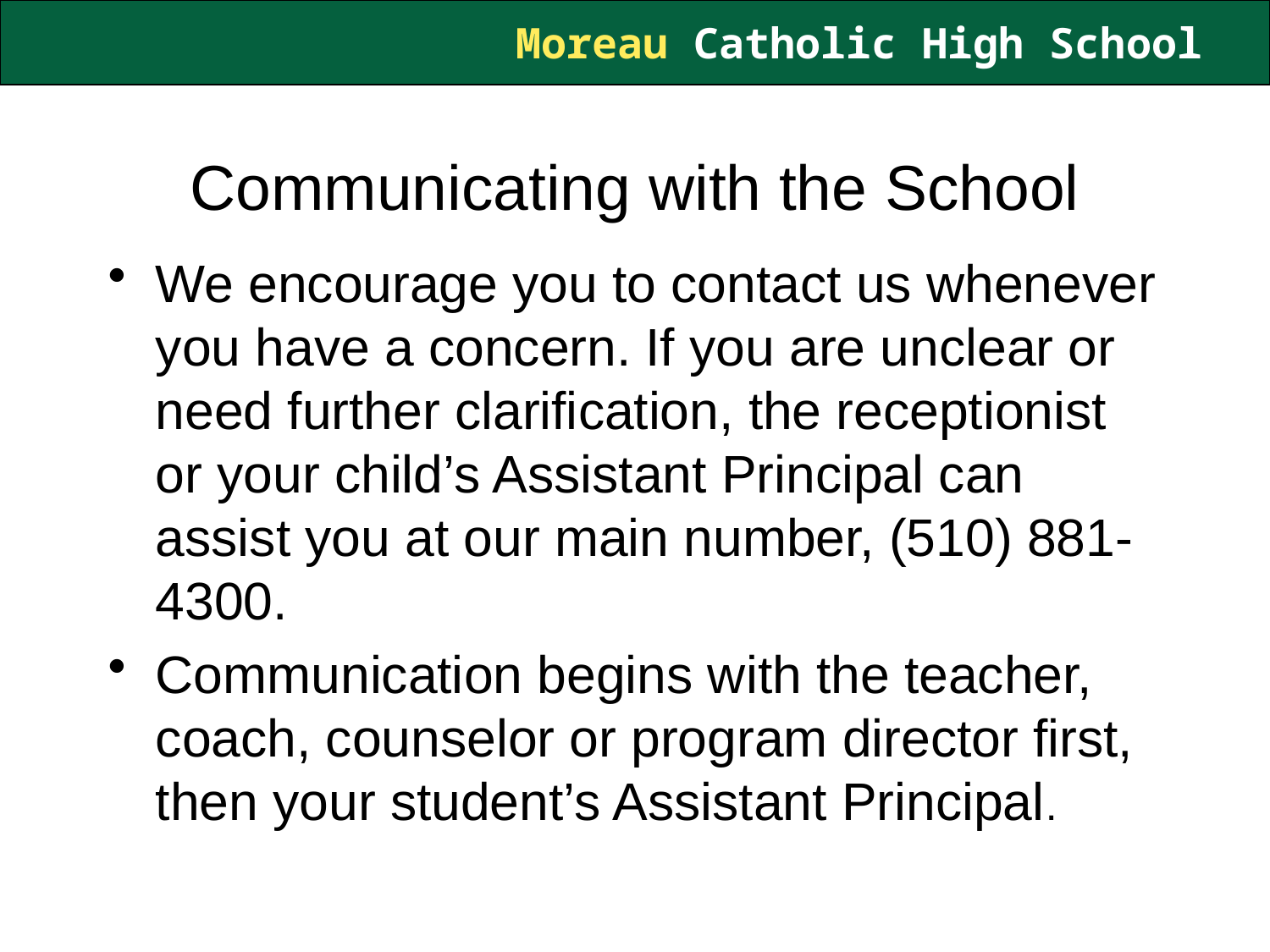

# Communicating with the School
We encourage you to contact us whenever you have a concern. If you are unclear or need further clarification, the receptionist or your child’s Assistant Principal can assist you at our main number, (510) 881-4300.
Communication begins with the teacher, coach, counselor or program director first, then your student’s Assistant Principal.